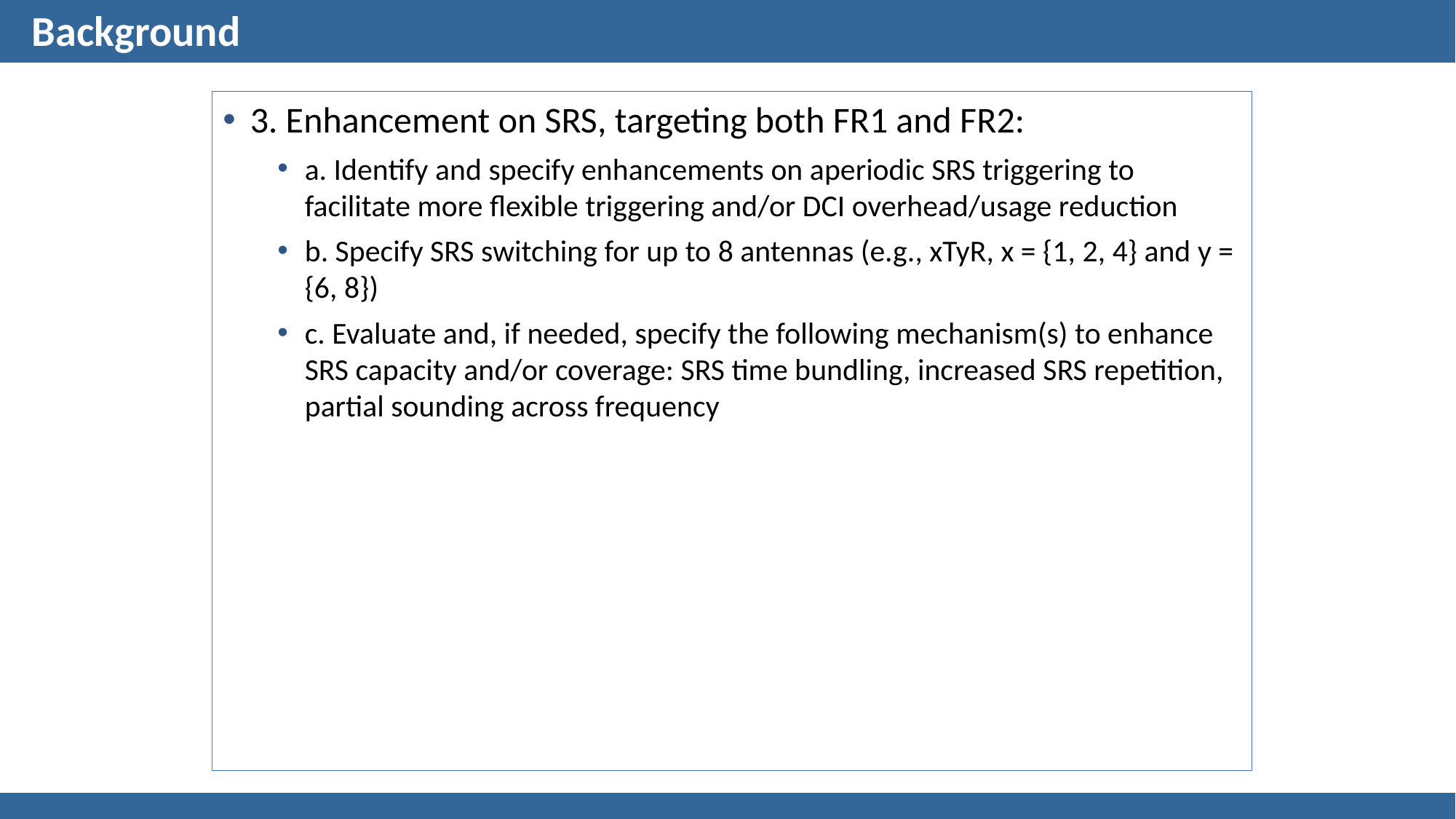

# Background
3. Enhancement on SRS, targeting both FR1 and FR2:
a. Identify and specify enhancements on aperiodic SRS triggering to facilitate more flexible triggering and/or DCI overhead/usage reduction
b. Specify SRS switching for up to 8 antennas (e.g., xTyR, x = {1, 2, 4} and y = {6, 8})
c. Evaluate and, if needed, specify the following mechanism(s) to enhance SRS capacity and/or coverage: SRS time bundling, increased SRS repetition, partial sounding across frequency